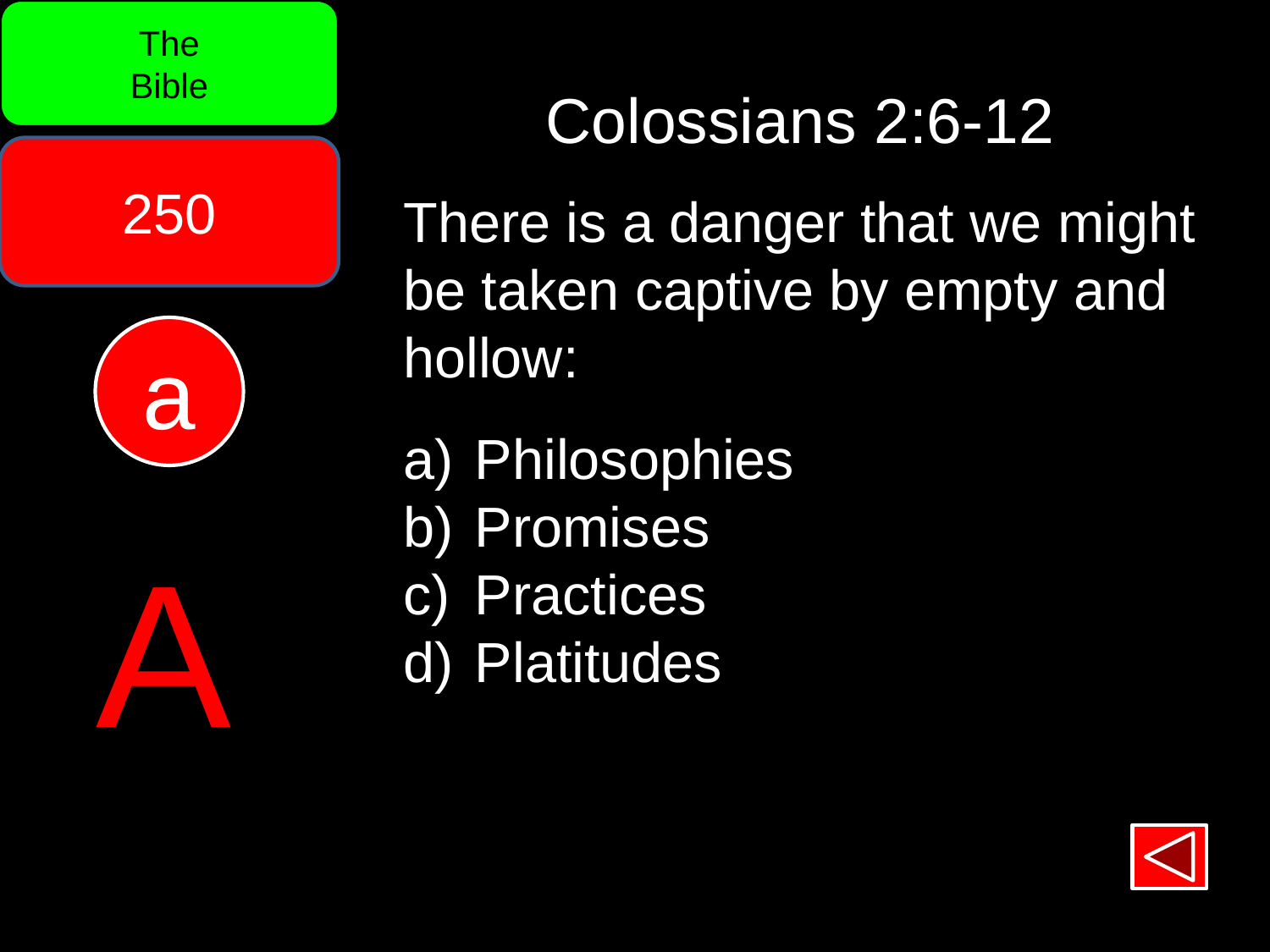

The
Bible
Colossians 2:6-12
250
There is a danger that we might be taken captive by empty and hollow:

Philosophies
Promises
Practices
Platitudes
a
A